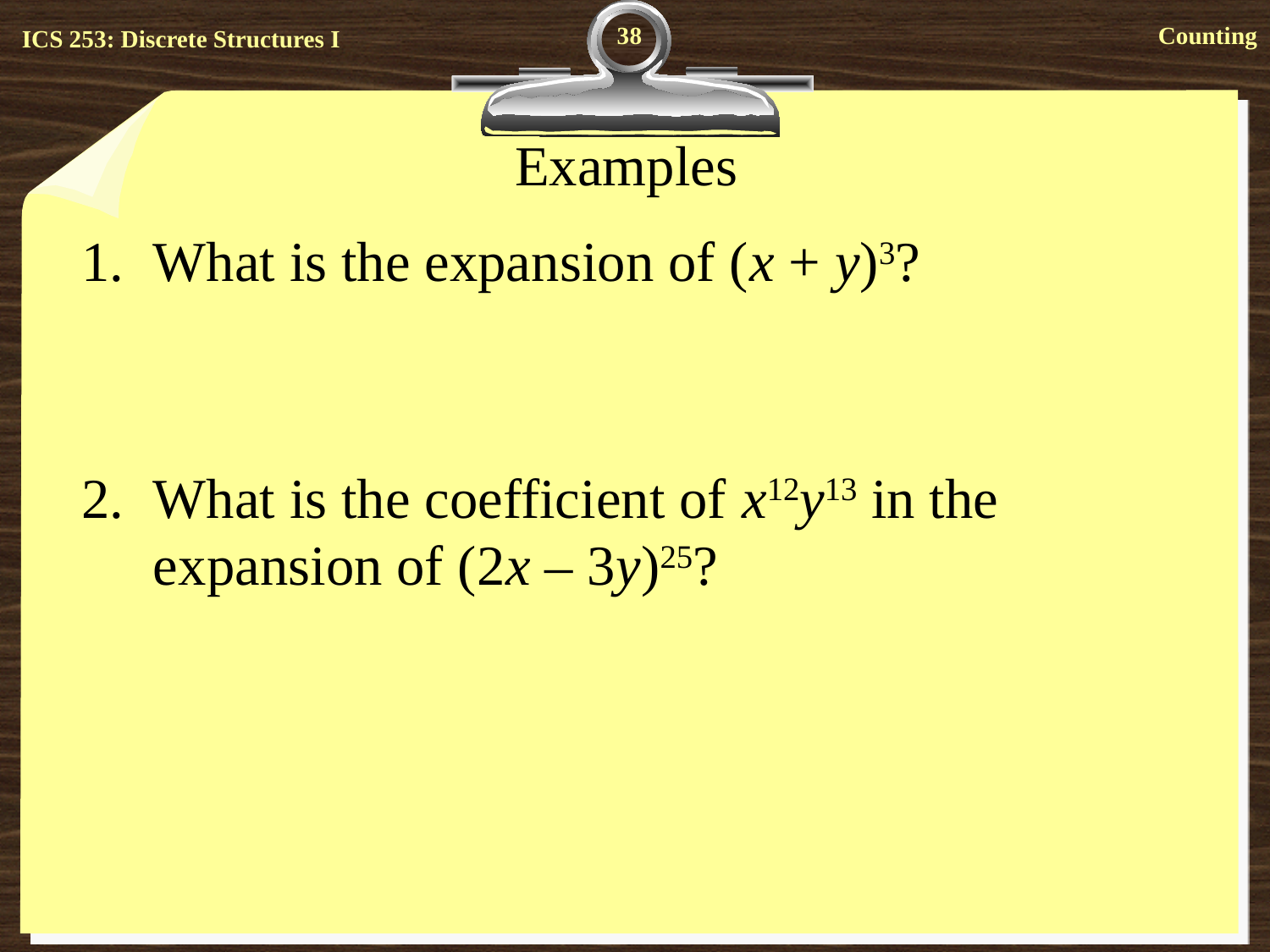

38
# Examples
What is the expansion of (x + y)3?

What is the coefficient of x12y13 in the expansion of (2x – 3y)25?